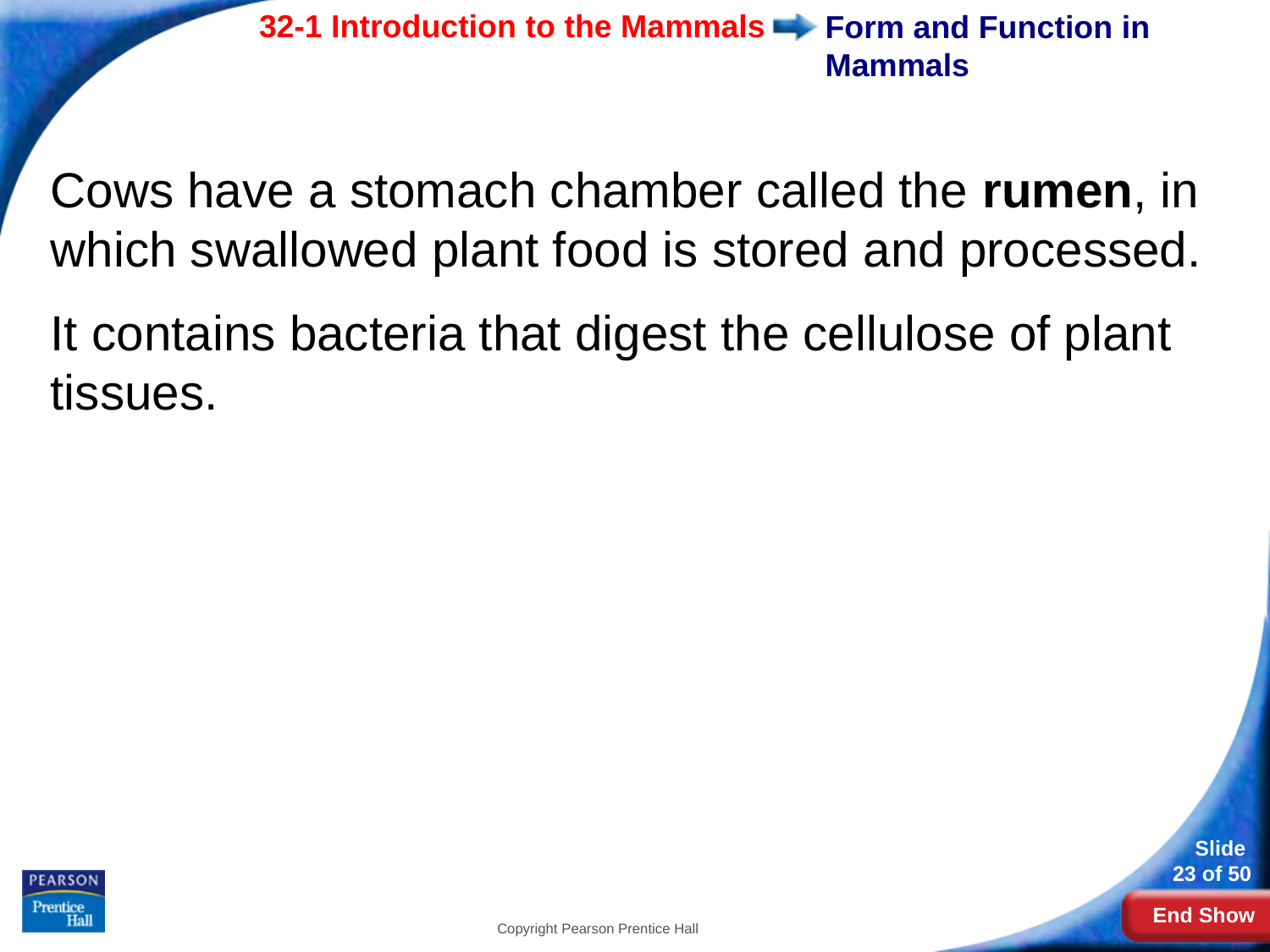

# Form and Function in Mammals
Cows have a stomach chamber called the rumen, in which swallowed plant food is stored and processed.
It contains bacteria that digest the cellulose of plant tissues.

Copyright Pearson Prentice Hall